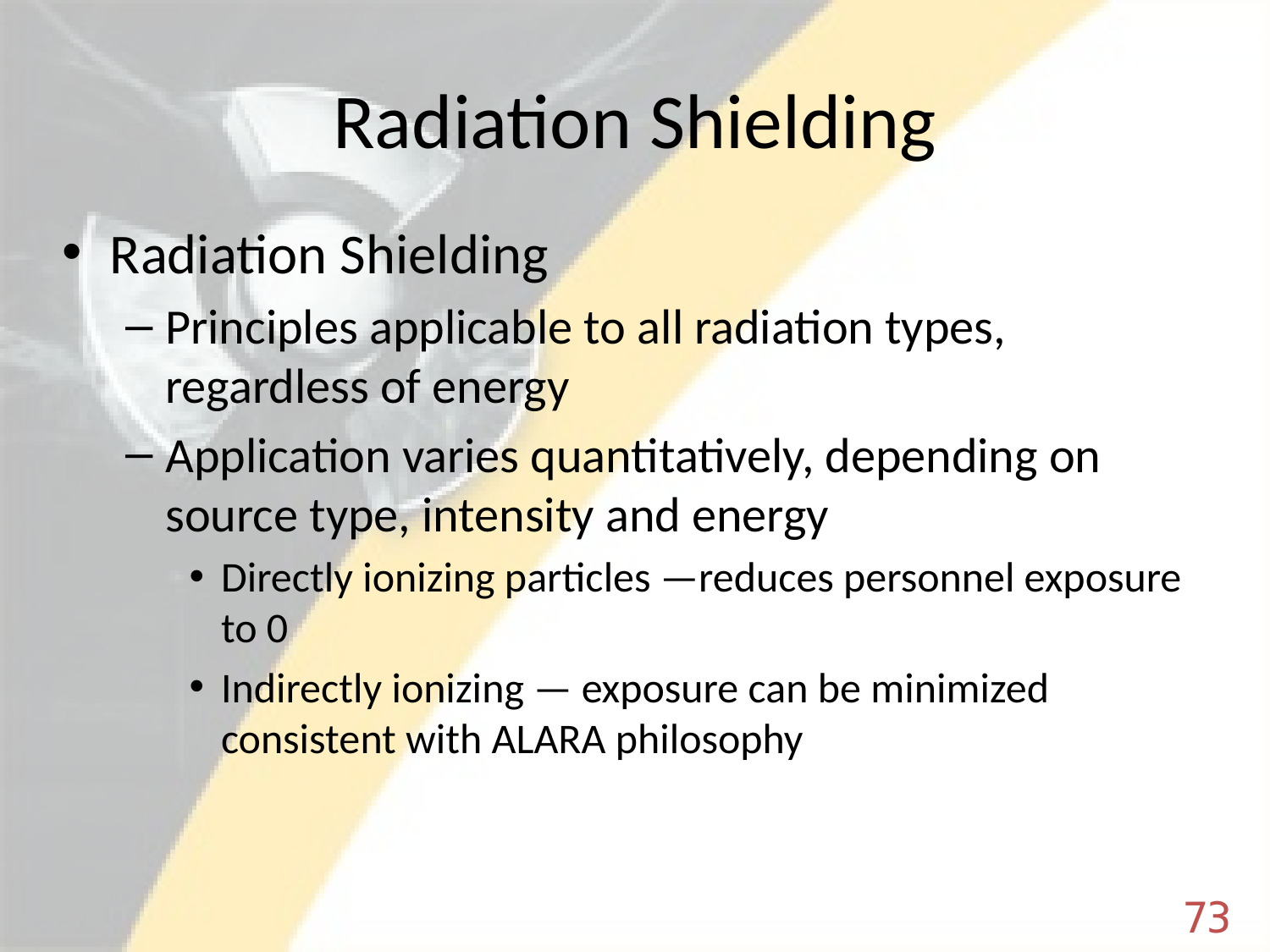

# Radiation Shielding
Radiation Shielding
Principles applicable to all radiation types, regardless of energy
Application varies quantitatively, depending on source type, intensity and energy
Directly ionizing particles —reduces personnel exposure to 0
Indirectly ionizing — exposure can be minimized consistent with ALARA philosophy